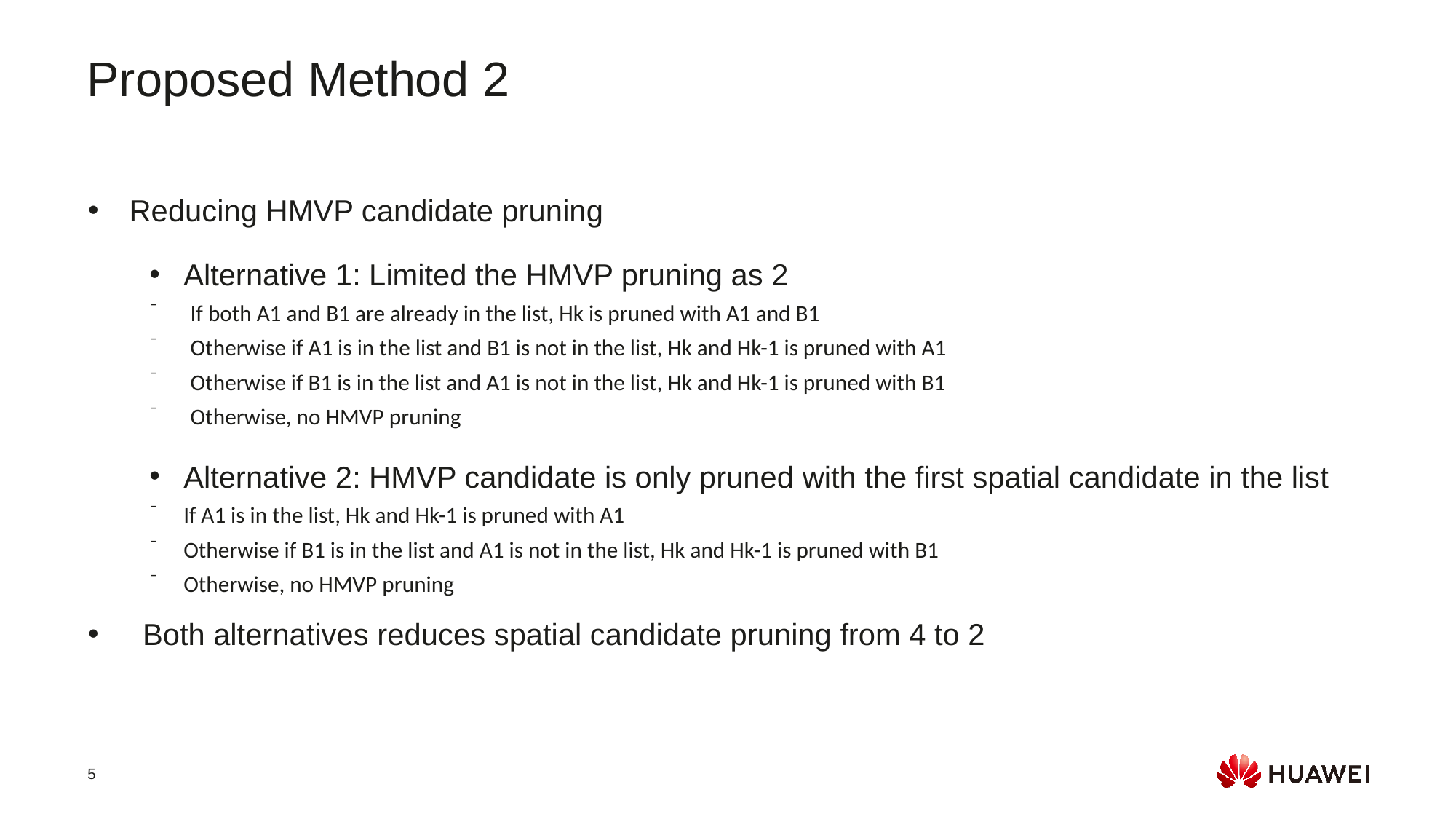

Proposed Method 2
Reducing HMVP candidate pruning
Alternative 1: Limited the HMVP pruning as 2
If both A1 and B1 are already in the list, Hk is pruned with A1 and B1
Otherwise if A1 is in the list and B1 is not in the list, Hk and Hk-1 is pruned with A1
Otherwise if B1 is in the list and A1 is not in the list, Hk and Hk-1 is pruned with B1
Otherwise, no HMVP pruning
Alternative 2: HMVP candidate is only pruned with the first spatial candidate in the list
If A1 is in the list, Hk and Hk-1 is pruned with A1
Otherwise if B1 is in the list and A1 is not in the list, Hk and Hk-1 is pruned with B1
Otherwise, no HMVP pruning
Both alternatives reduces spatial candidate pruning from 4 to 2